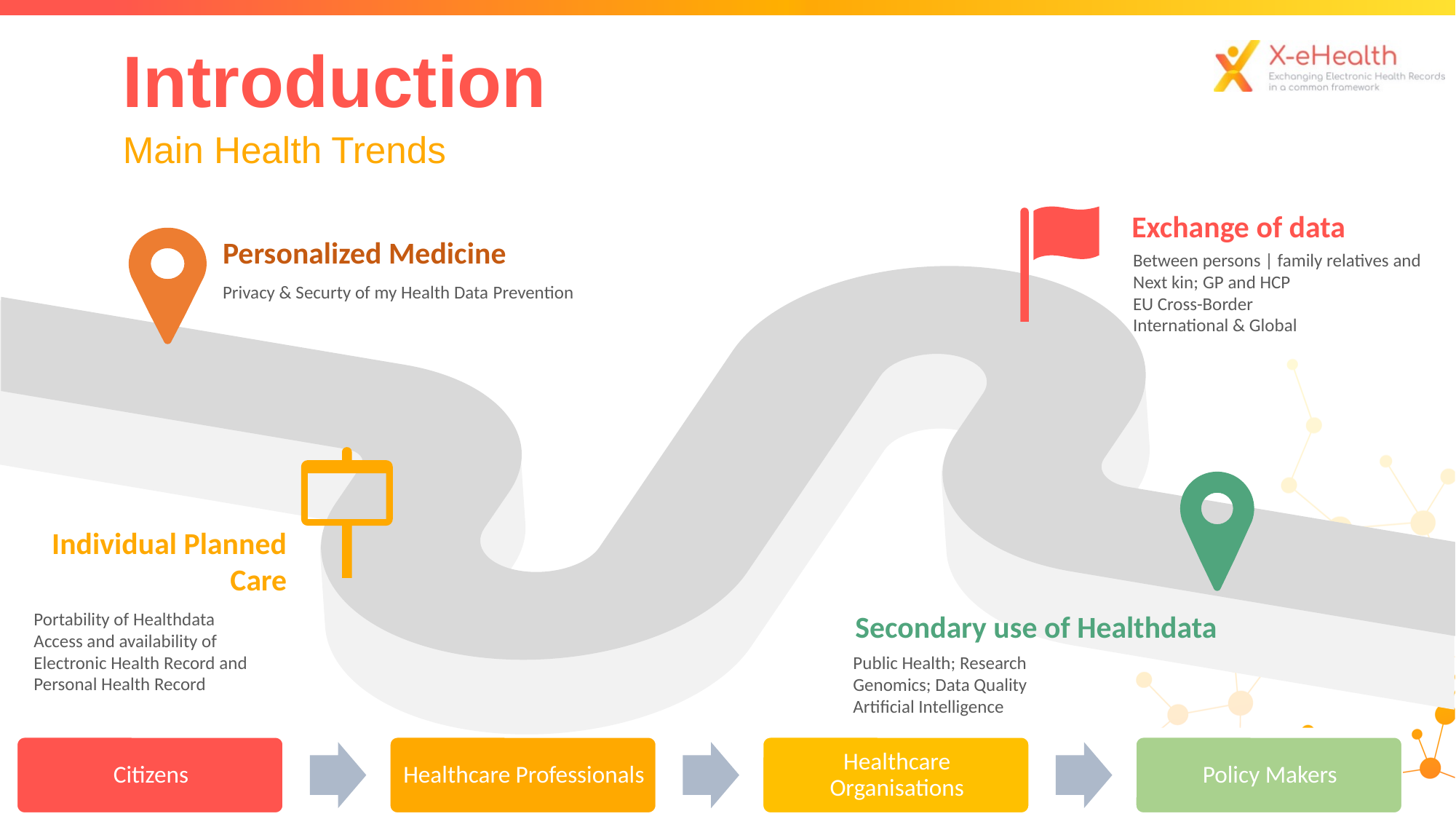

Introduction
Main Health Trends
Exchange of data
Between persons | family relatives and Next kin; GP and HCP
EU Cross-Border
International & Global

Personalized Medicine
Privacy & Securty of my Health Data Prevention

Individual Planned Care
Portability of Healthdata
Access and availability of Electronic Health Record and Personal Health Record

Secondary use of Healthdata
Public Health; Research
Genomics; Data Quality
Artificial Intelligence

Citizens

Healthcare Professionals

Healthcare Organisations

Policy Makers